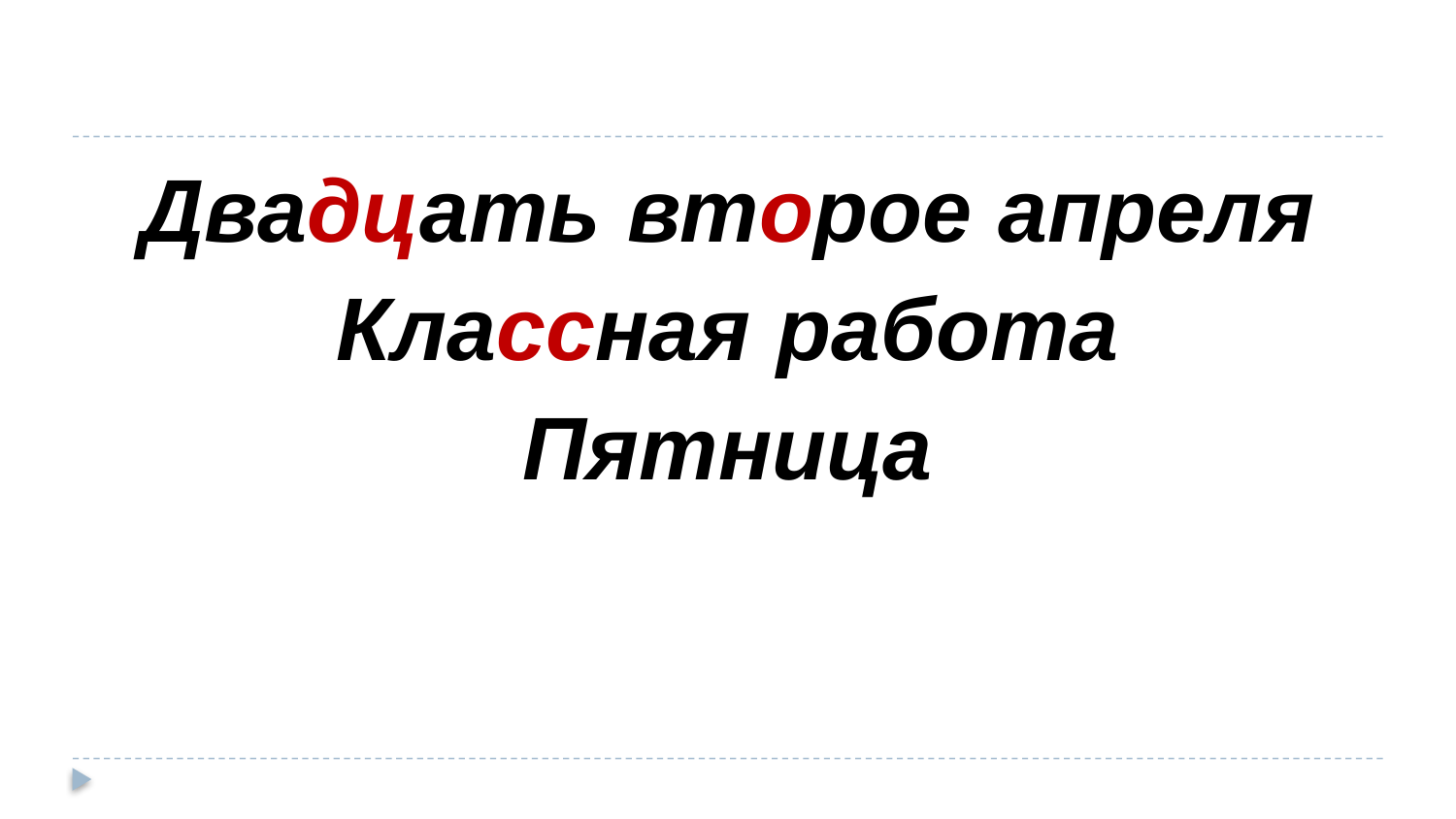

#
Двадцать второе апреля
Классная работа
Пятница